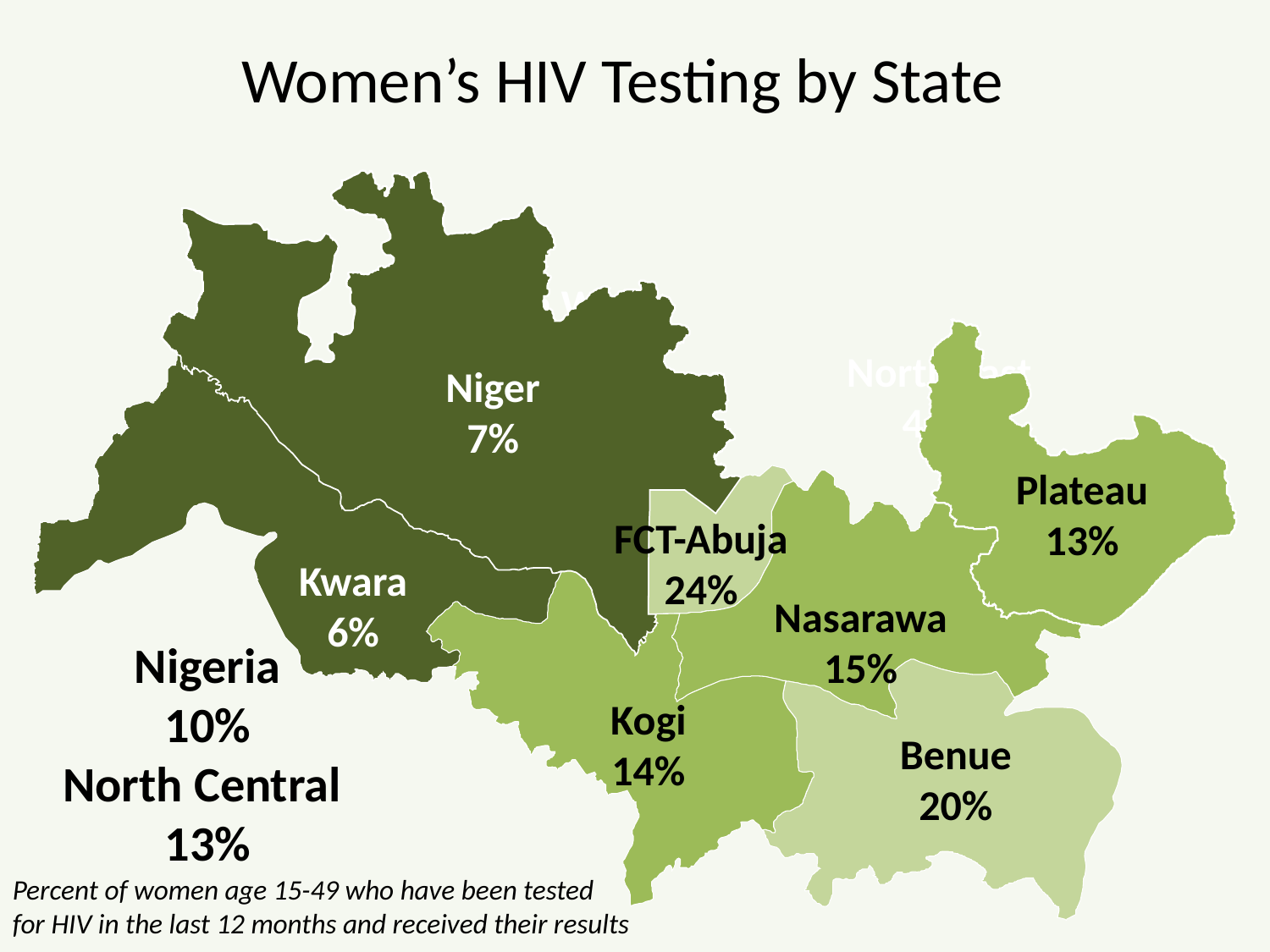

# Women’s HIV Testing by State

North West
47%
North East
46%
Niger
7%
Plateau
13%
FCT-Abuja
24%
Kwara
6%
Nasarawa
15%
Nigeria
10%
North Central
13%
Kogi
14%
Benue
20%
Percent of women age 15-49 who have been tested
for HIV in the last 12 months and received their results